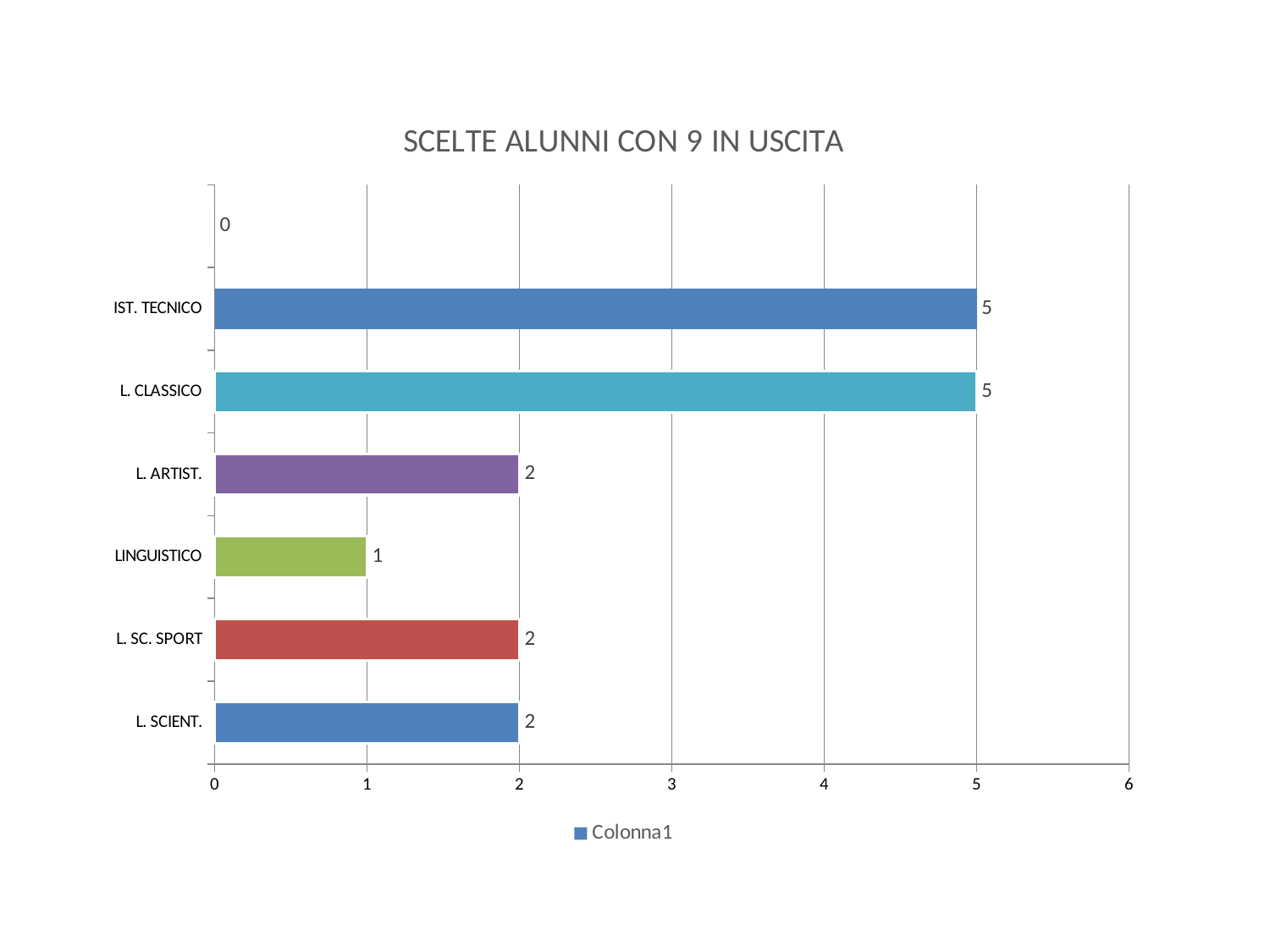

### Chart: SCELTE ALUNNI CON 9 IN USCITA

| Category | Colonna1 |
|---|---|
| L. SCIENT. | 2.0 |
| L. SC. SPORT | 2.0 |
| LINGUISTICO | 1.0 |
| L. ARTIST. | 2.0 |
| L. CLASSICO | 5.0 |
| IST. TECNICO | 5.0 |